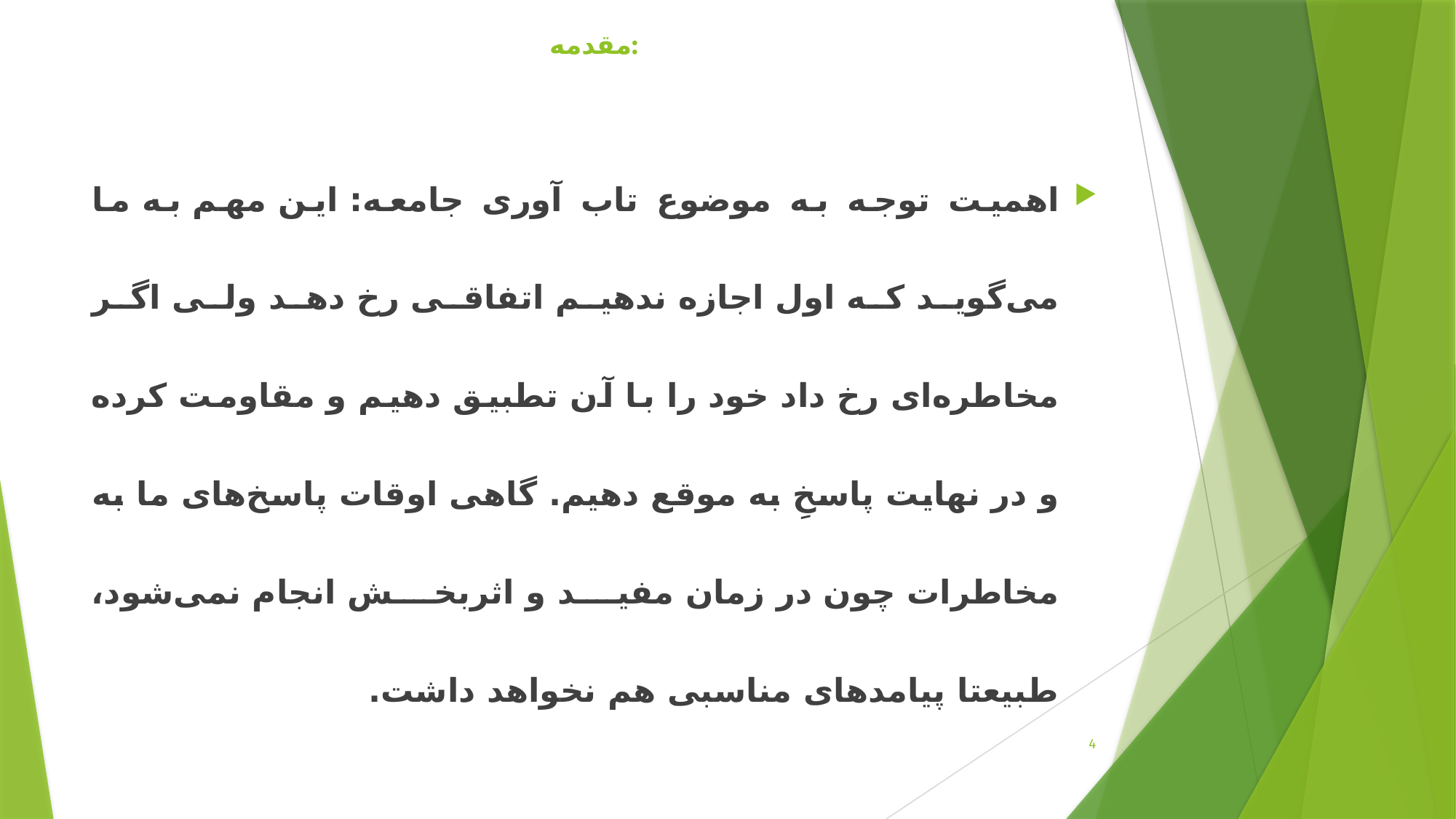

# مقدمه:
اهمیت توجه به موضوع تاب آوری جامعه: این مهم به ما می‌گوید که اول اجازه ندهیم اتفاقی رخ دهد ولی اگر مخاطره‌ای رخ داد خود را با آن تطبیق دهیم و مقاومت کرده و در نهایت پاسخِ به موقع دهیم. گاهی اوقات پاسخ‌های ما به مخاطرات چون در زمان مفید و اثربخش انجام نمی‌شود، طبیعتا پیامدهای مناسبی هم نخواهد داشت.

4